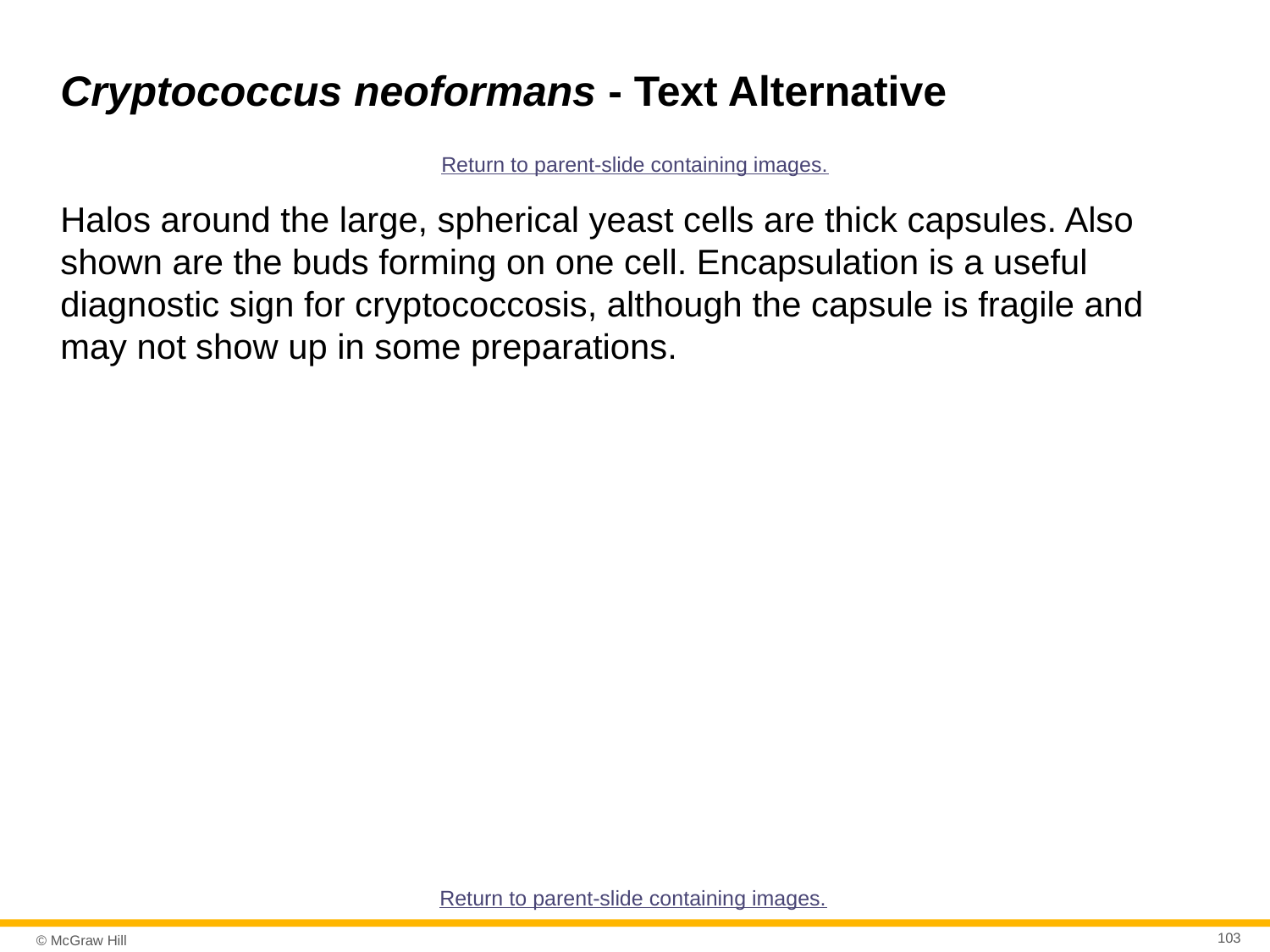

# Cryptococcus neoformans - Text Alternative
Return to parent-slide containing images.
Halos around the large, spherical yeast cells are thick capsules. Also shown are the buds forming on one cell. Encapsulation is a useful diagnostic sign for cryptococcosis, although the capsule is fragile and may not show up in some preparations.
Return to parent-slide containing images.